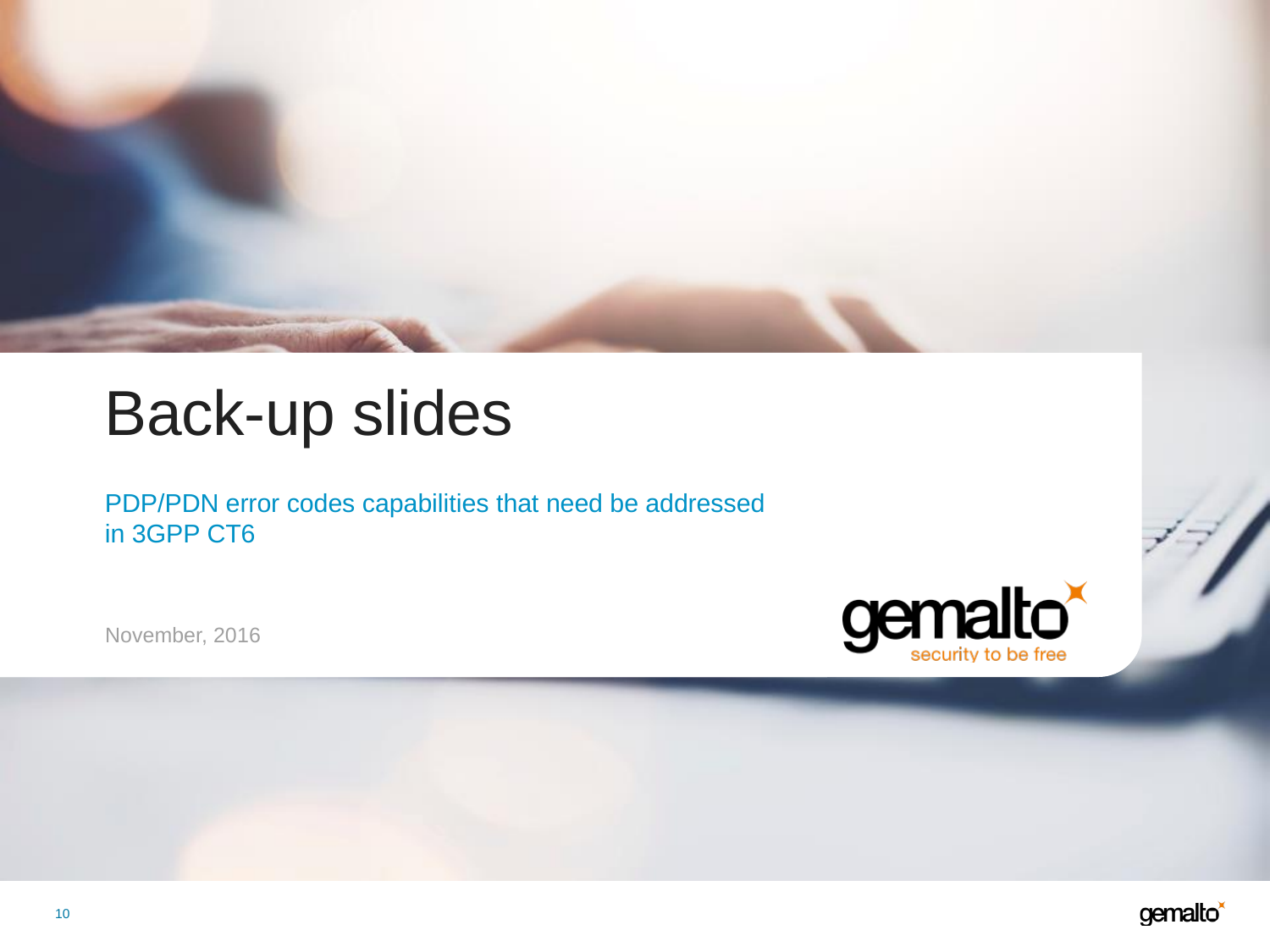

# Back-up slides
PDP/PDN error codes capabilities that need be addressed in 3GPP CT6
10